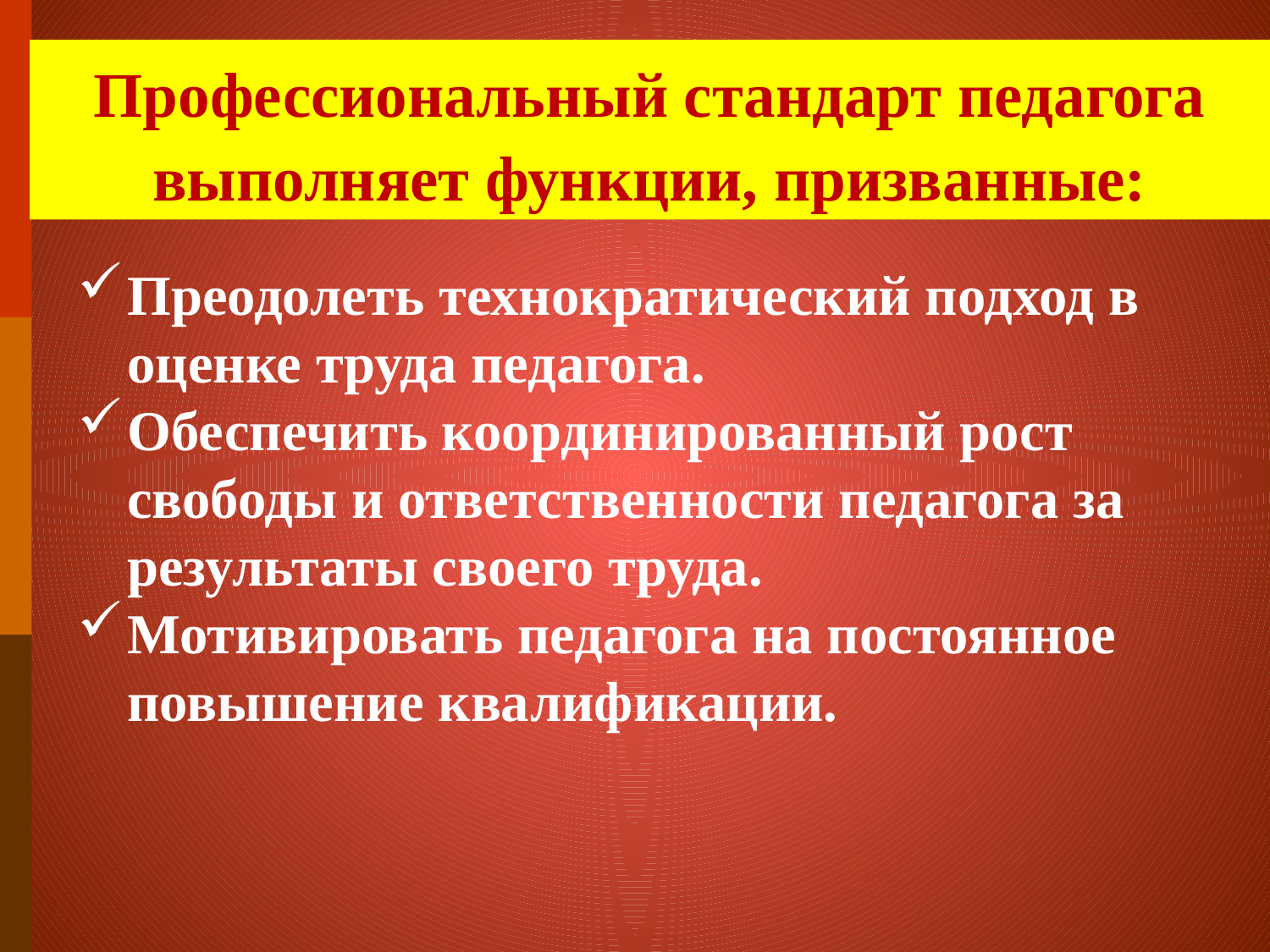

Профессиональный стандарт педагога выполняет функции, призванные:

Преодолеть технократический подход в оценке труда педагога.
Обеспечить координированный рост свободы и ответственности педагога за результаты своего труда.
Мотивировать педагога на постоянное повышение квалификации.